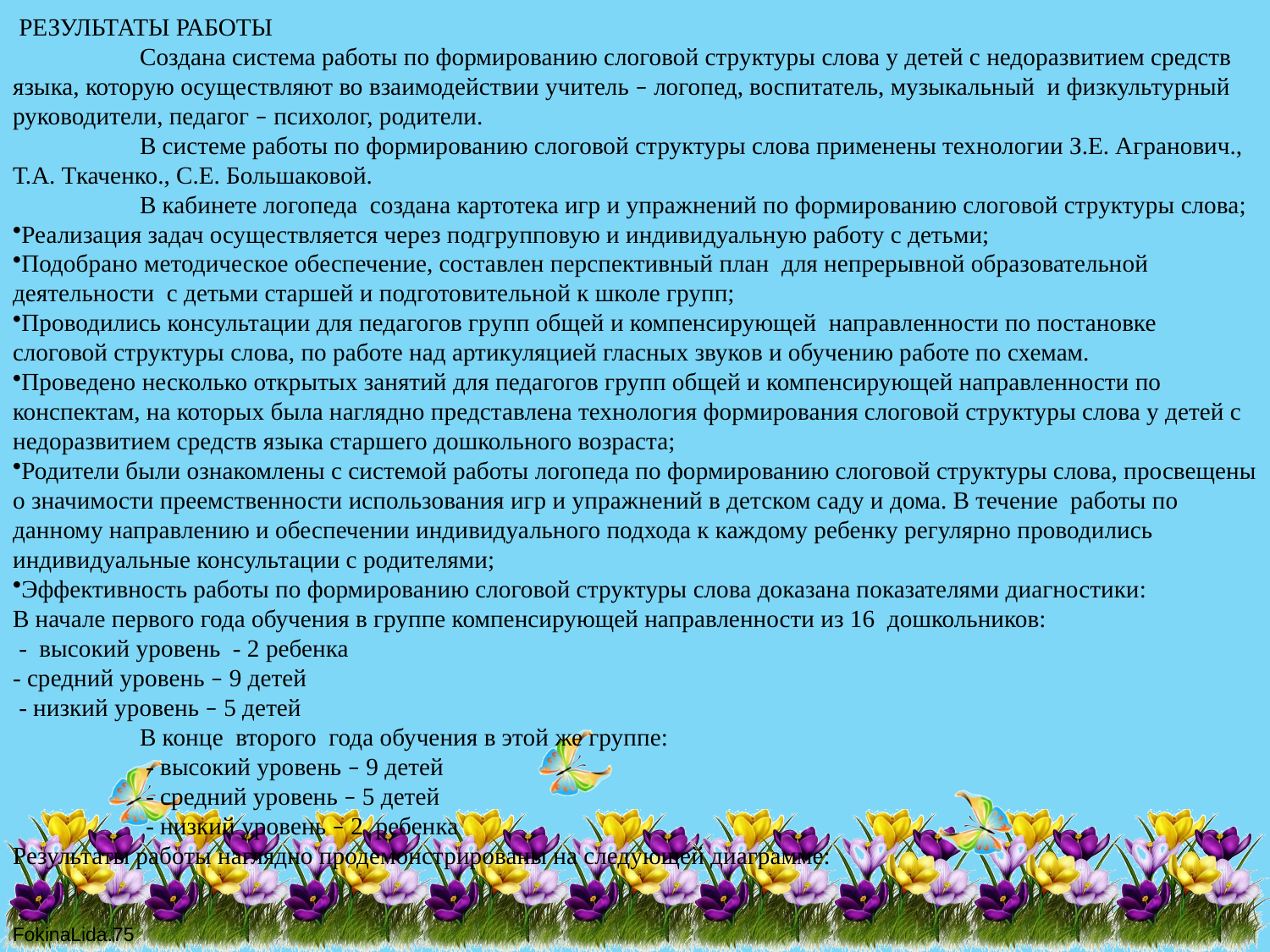

РЕЗУЛЬТАТЫ РАБОТЫ
	Создана система работы по формированию слоговой структуры слова у детей с недоразвитием средств языка, которую осуществляют во взаимодействии учитель – логопед, воспитатель, музыкальный  и физкультурный руководители, педагог – психолог, родители.
	В системе работы по формированию слоговой структуры слова применены технологии З.Е. Агранович., Т.А. Ткаченко., С.Е. Большаковой.
	В кабинете логопеда  создана картотека игр и упражнений по формированию слоговой структуры слова;
Реализация задач осуществляется через подгрупповую и индивидуальную работу с детьми;
Подобрано методическое обеспечение, составлен перспективный план  для непрерывной образовательной деятельности  с детьми старшей и подготовительной к школе групп;
Проводились консультации для педагогов групп общей и компенсирующей  направленности по постановке слоговой структуры слова, по работе над артикуляцией гласных звуков и обучению работе по схемам.
Проведено несколько открытых занятий для педагогов групп общей и компенсирующей направленности по конспектам, на которых была наглядно представлена технология формирования слоговой структуры слова у детей с недоразвитием средств языка старшего дошкольного возраста;
Родители были ознакомлены с системой работы логопеда по формированию слоговой структуры слова, просвещены о значимости преемственности использования игр и упражнений в детском саду и дома. В течение  работы по данному направлению и обеспечении индивидуального подхода к каждому ребенку регулярно проводились индивидуальные консультации с родителями;
Эффективность работы по формированию слоговой структуры слова доказана показателями диагностики:
В начале первого года обучения в группе компенсирующей направленности из 16  дошкольников:
 -  высокий уровень  - 2 ребенка
- средний уровень – 9 детей
 - низкий уровень – 5 детей
	В конце  второго  года обучения в этой же группе:
	 - высокий уровень – 9 детей
	 - средний уровень – 5 детей
	 - низкий уровень – 2  ребенка
Результаты работы наглядно продемонстрированы на следующей диаграмме: